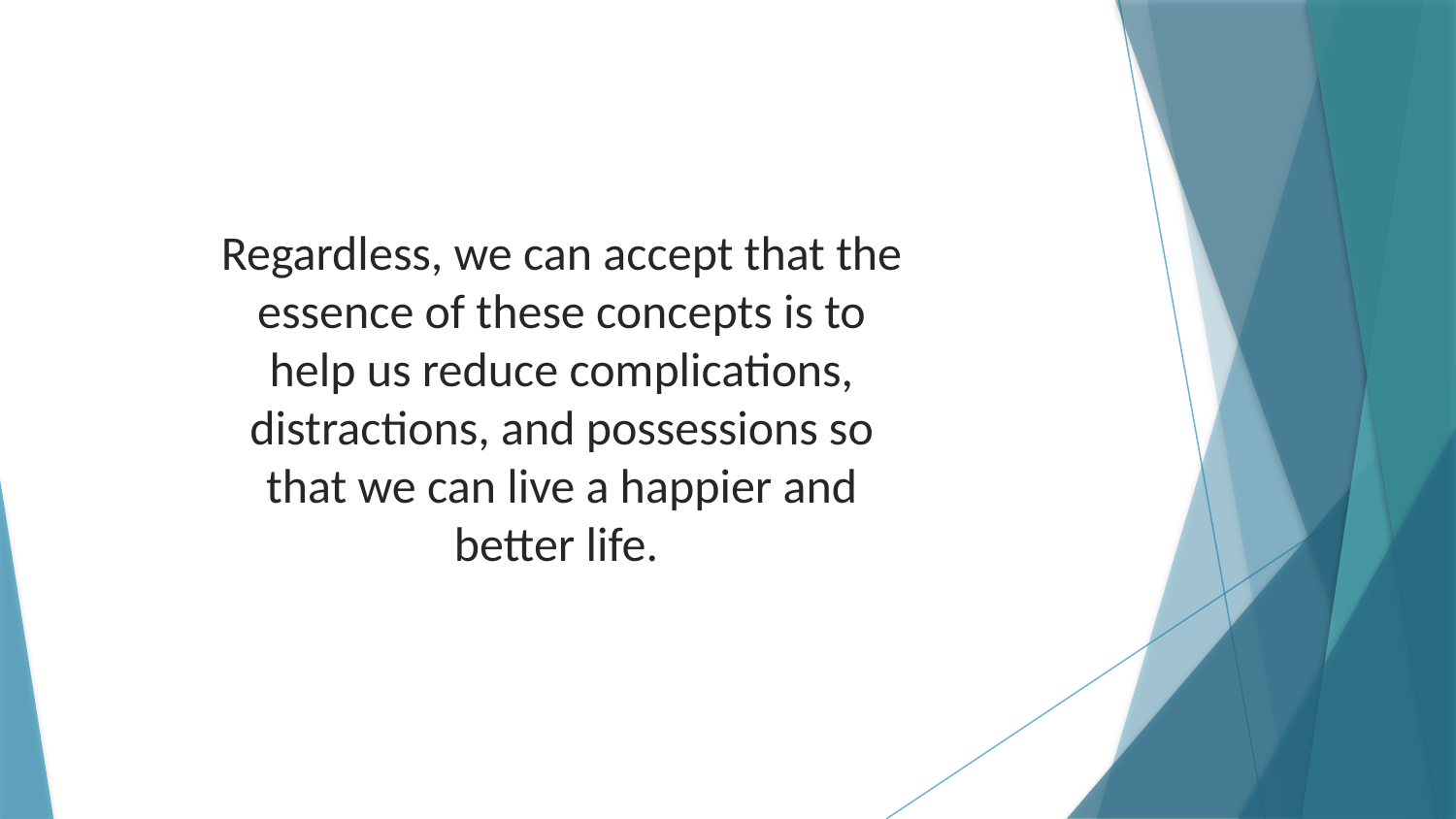

Regardless, we can accept that the essence of these concepts is to help us reduce complications, distractions, and possessions so that we can live a happier and better life.